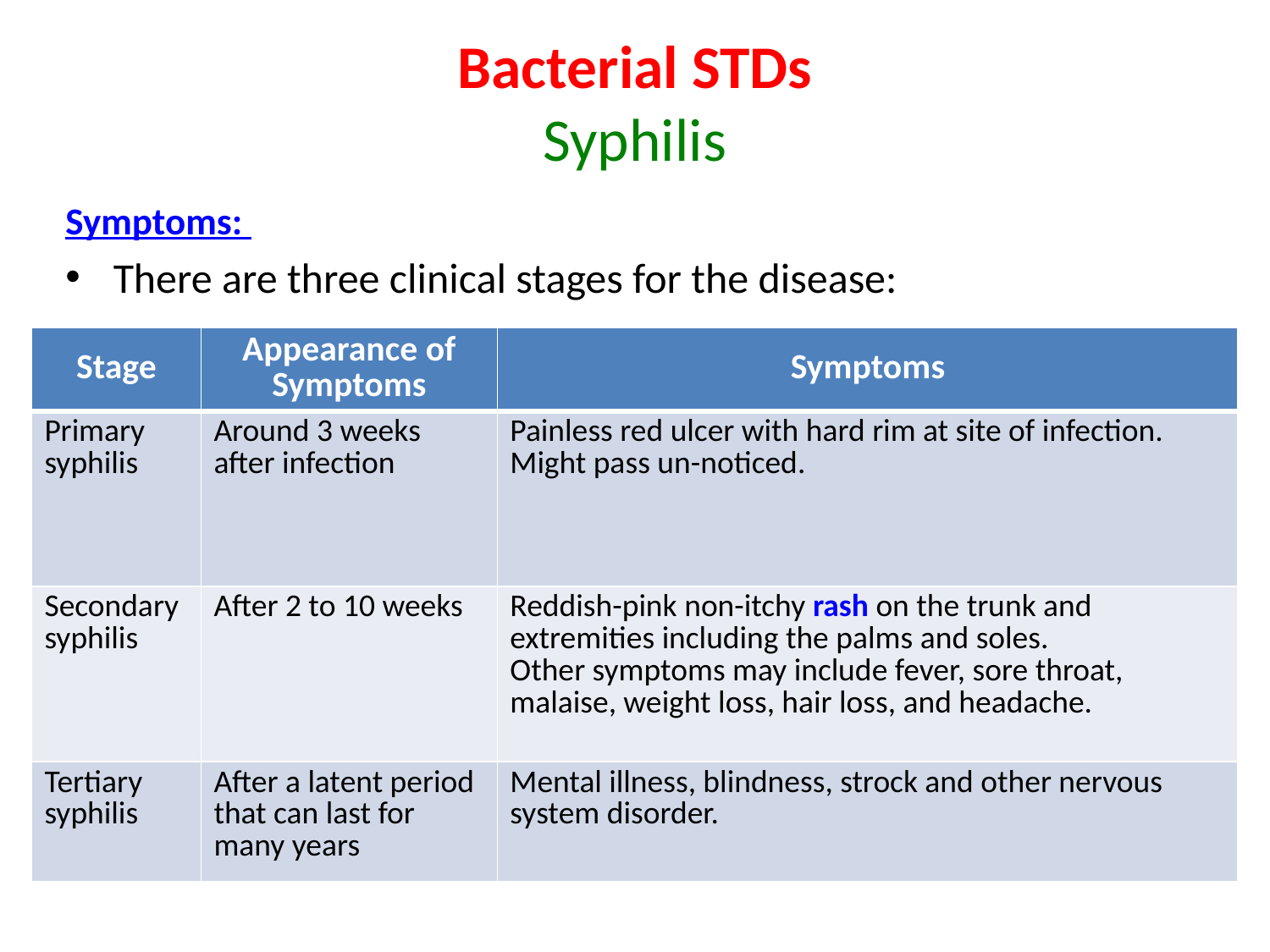

# Bacterial STDs Syphilis
Symptoms:
There are three clinical stages for the disease:

| Stage | Appearance of Symptoms | Symptoms |
| --- | --- | --- |
| Primary syphilis | Around 3 weeks after infection | Painless red ulcer with hard rim at site of infection. Might pass un-noticed. |
| Secondary syphilis | After 2 to 10 weeks | Reddish-pink non-itchy rash on the trunk and extremities including the palms and soles. Other symptoms may include fever, sore throat, malaise, weight loss, hair loss, and headache. |
| Tertiary syphilis | After a latent period that can last for many years | Mental illness, blindness, strock and other nervous system disorder. |